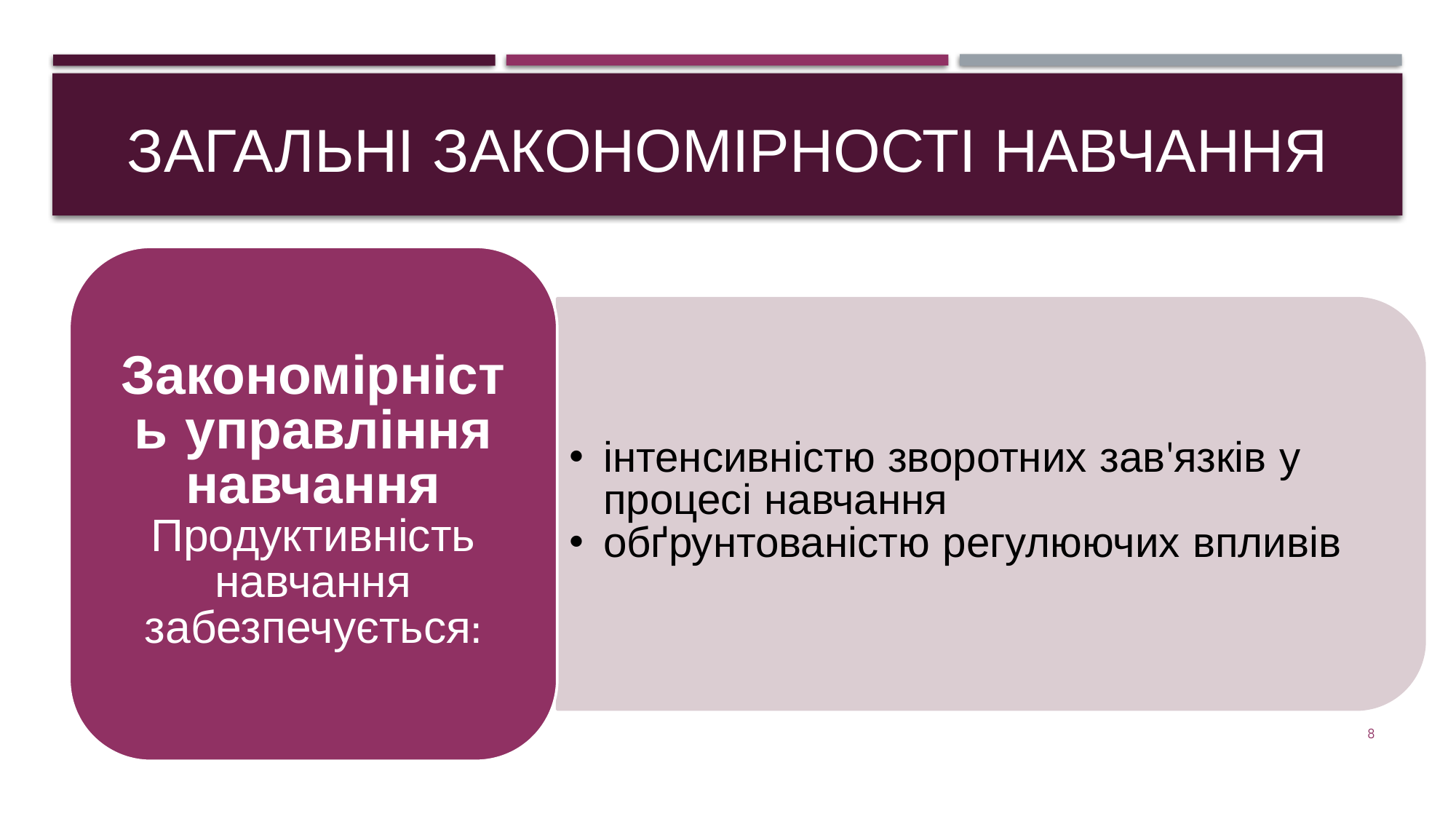

# Загальні закономірності навчання
Закономірність управління навчання
Продуктивність навчання забезпечується:
інтенсивністю зворотних зав'язків у процесі навчання
обґрунтованістю регулюючих впливів
8